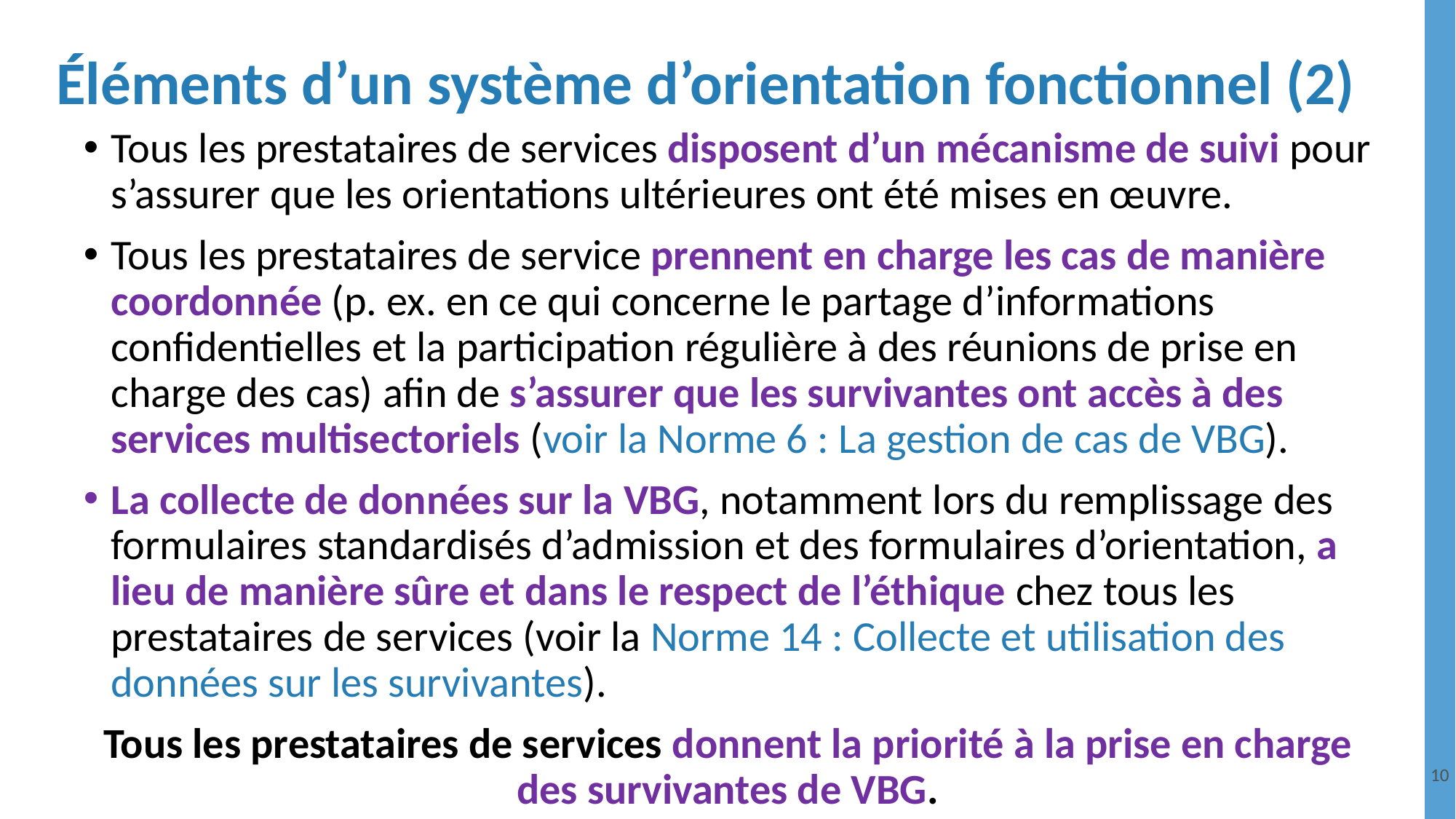

Éléments d’un système d’orientation fonctionnel (2)
Tous les prestataires de services disposent d’un mécanisme de suivi pour s’assurer que les orientations ultérieures ont été mises en œuvre.
Tous les prestataires de service prennent en charge les cas de manière coordonnée (p. ex. en ce qui concerne le partage d’informations confidentielles et la participation régulière à des réunions de prise en charge des cas) afin de s’assurer que les survivantes ont accès à des services multisectoriels (voir la Norme 6 : La gestion de cas de VBG).
La collecte de données sur la VBG, notamment lors du remplissage des formulaires standardisés d’admission et des formulaires d’orientation, a lieu de manière sûre et dans le respect de l’éthique chez tous les prestataires de services (voir la Norme 14 : Collecte et utilisation des données sur les survivantes).
Tous les prestataires de services donnent la priorité à la prise en charge des survivantes de VBG.
10